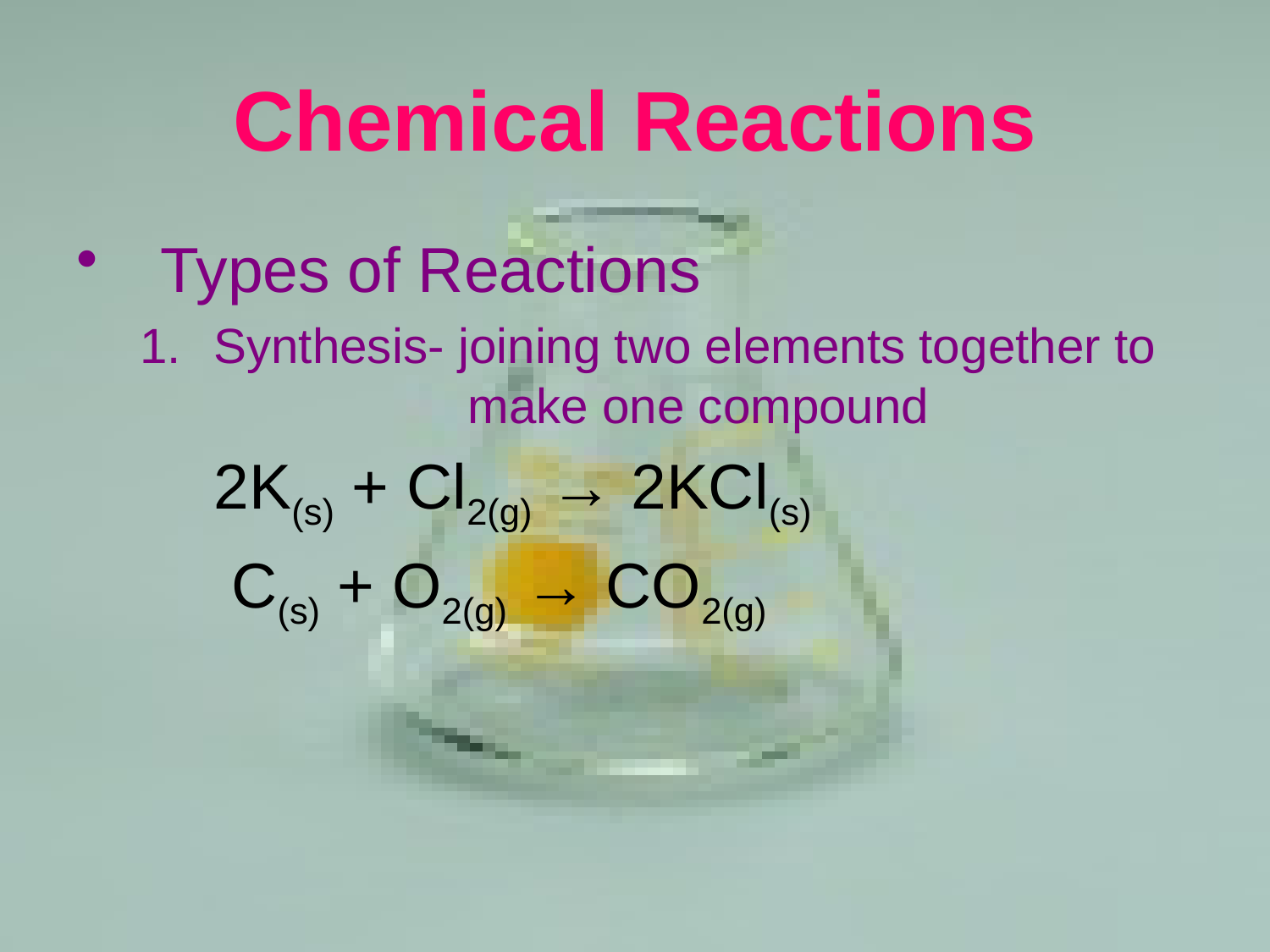

# Chemical Reactions
Types of Reactions
Synthesis- joining two elements together to 		make one compound
	2K(s) + Cl2(g) → 2KCl(s)
	 C(s) + O2(g) → CO2(g)